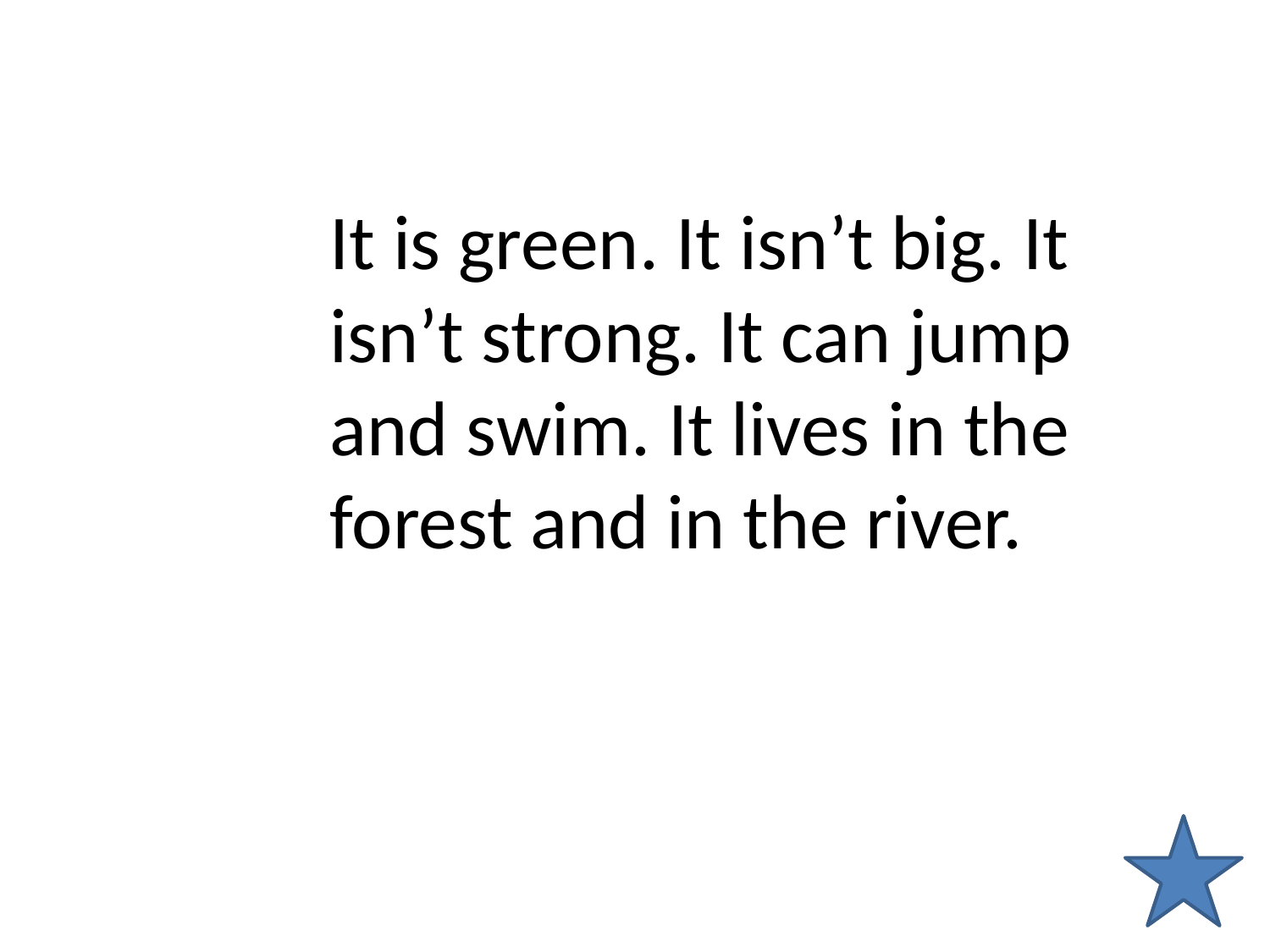

It is green. It isn’t big. It isn’t strong. It can jump and swim. It lives in the forest and in the river.